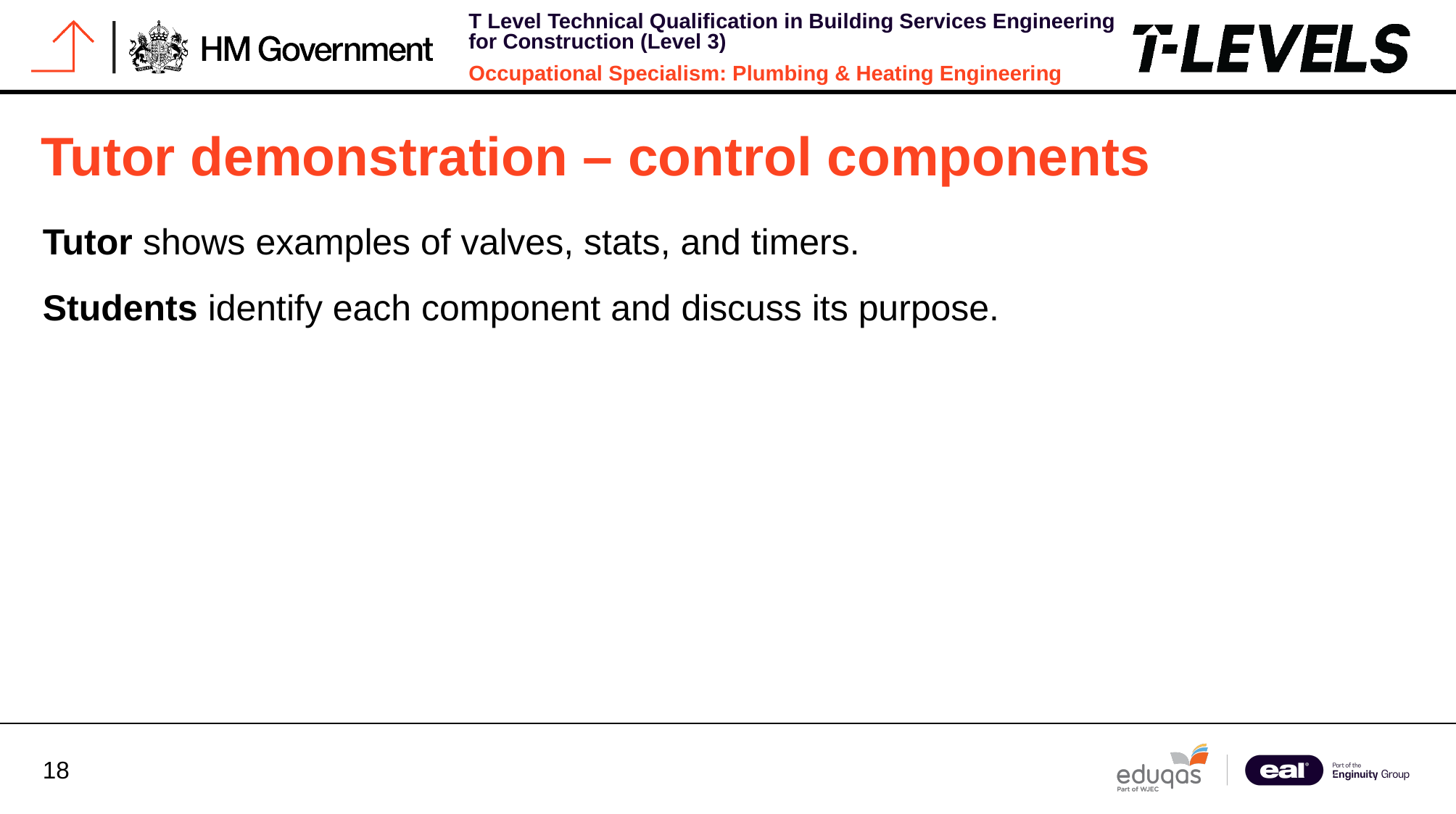

# Tutor demonstration – control components
Tutor shows examples of valves, stats, and timers.
Students identify each component and discuss its purpose.